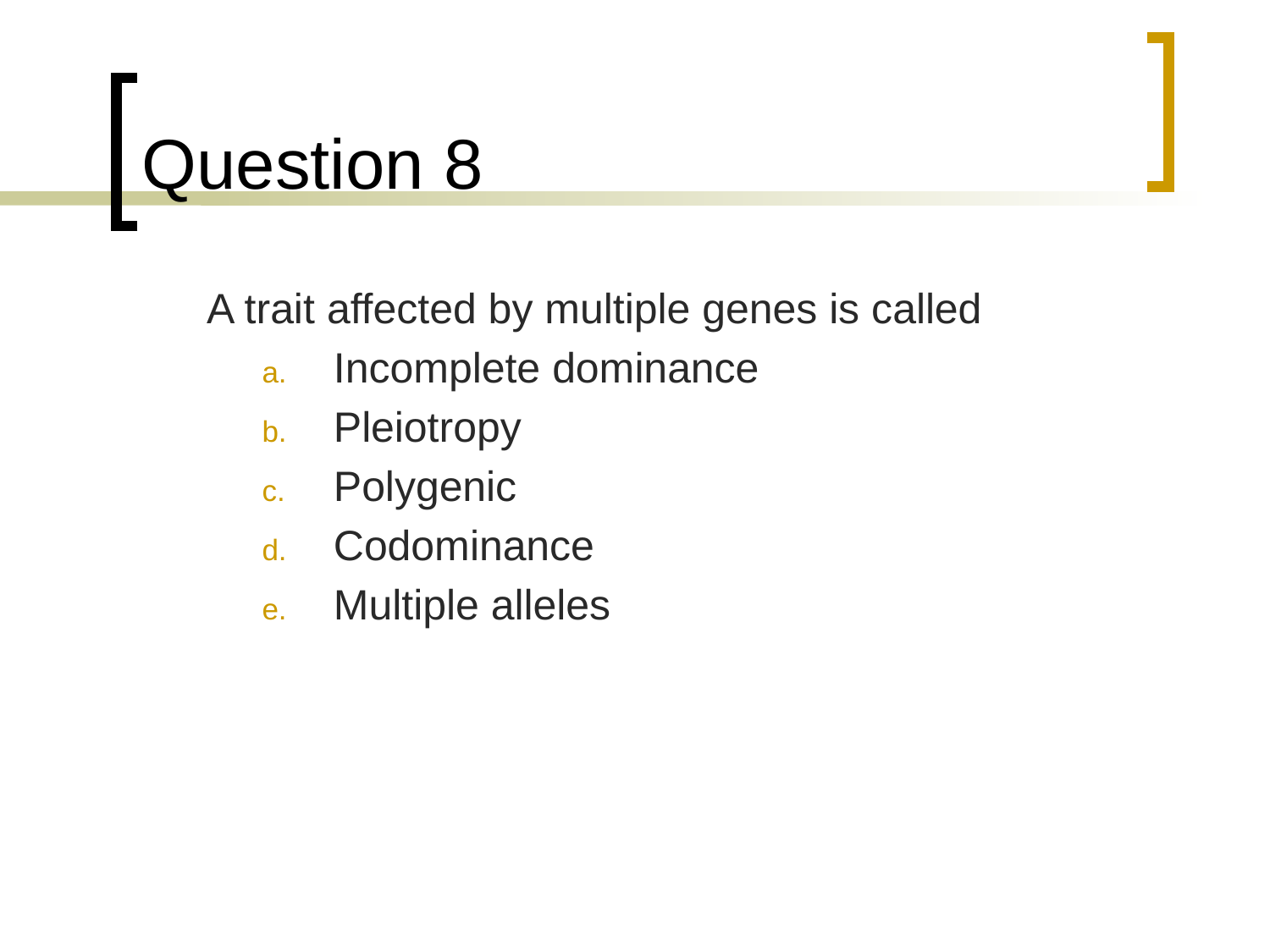

# Question 8
	A trait affected by multiple genes is called
Incomplete dominance
Pleiotropy
Polygenic
Codominance
Multiple alleles